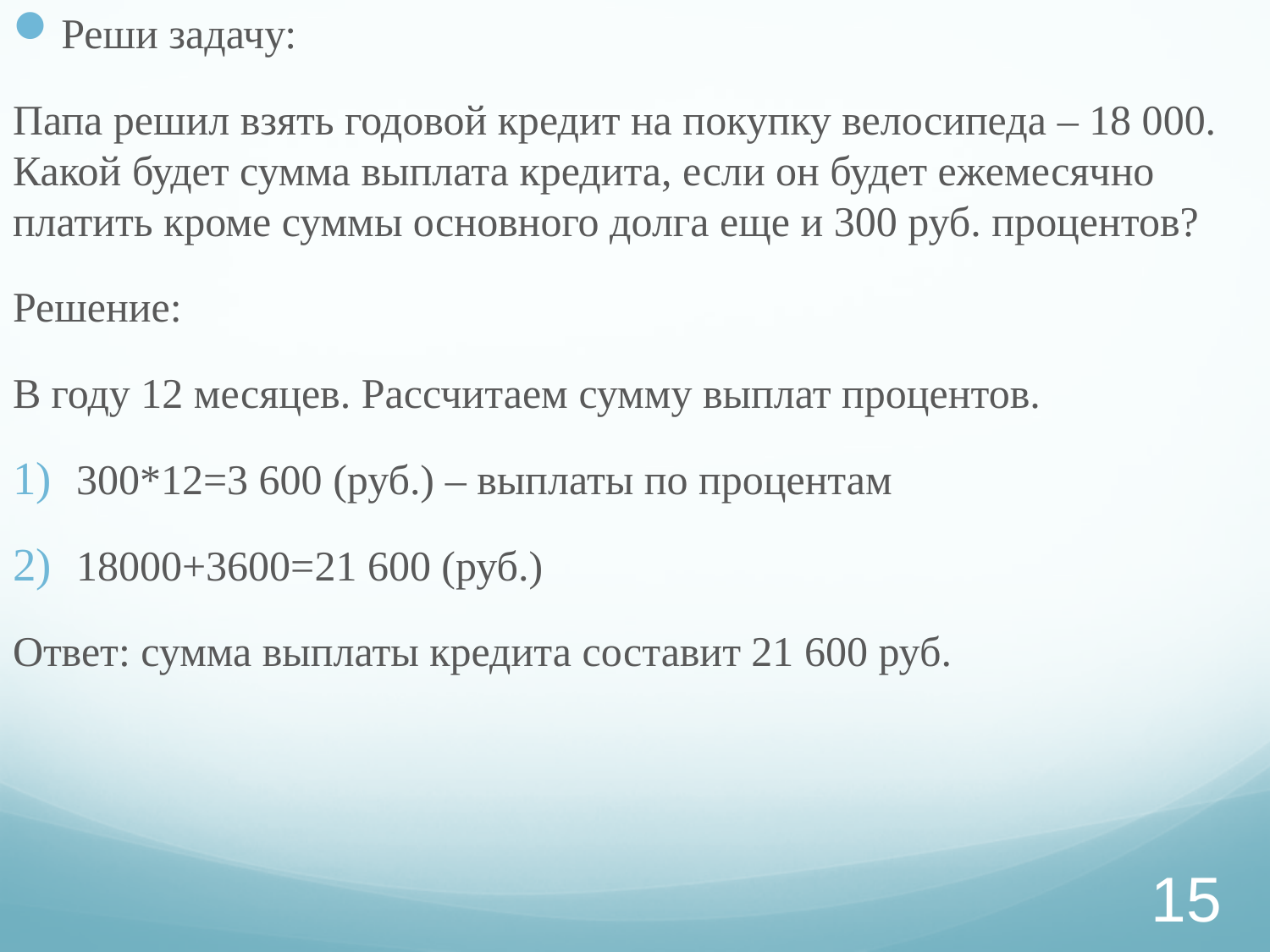

Реши задачу:
Папа решил взять годовой кредит на покупку велосипеда – 18 000. Какой будет сумма выплата кредита, если он будет ежемесячно платить кроме суммы основного долга еще и 300 руб. процентов?
Решение:
В году 12 месяцев. Рассчитаем сумму выплат процентов.
300*12=3 600 (руб.) – выплаты по процентам
18000+3600=21 600 (руб.)
Ответ: сумма выплаты кредита составит 21 600 руб.
#

15